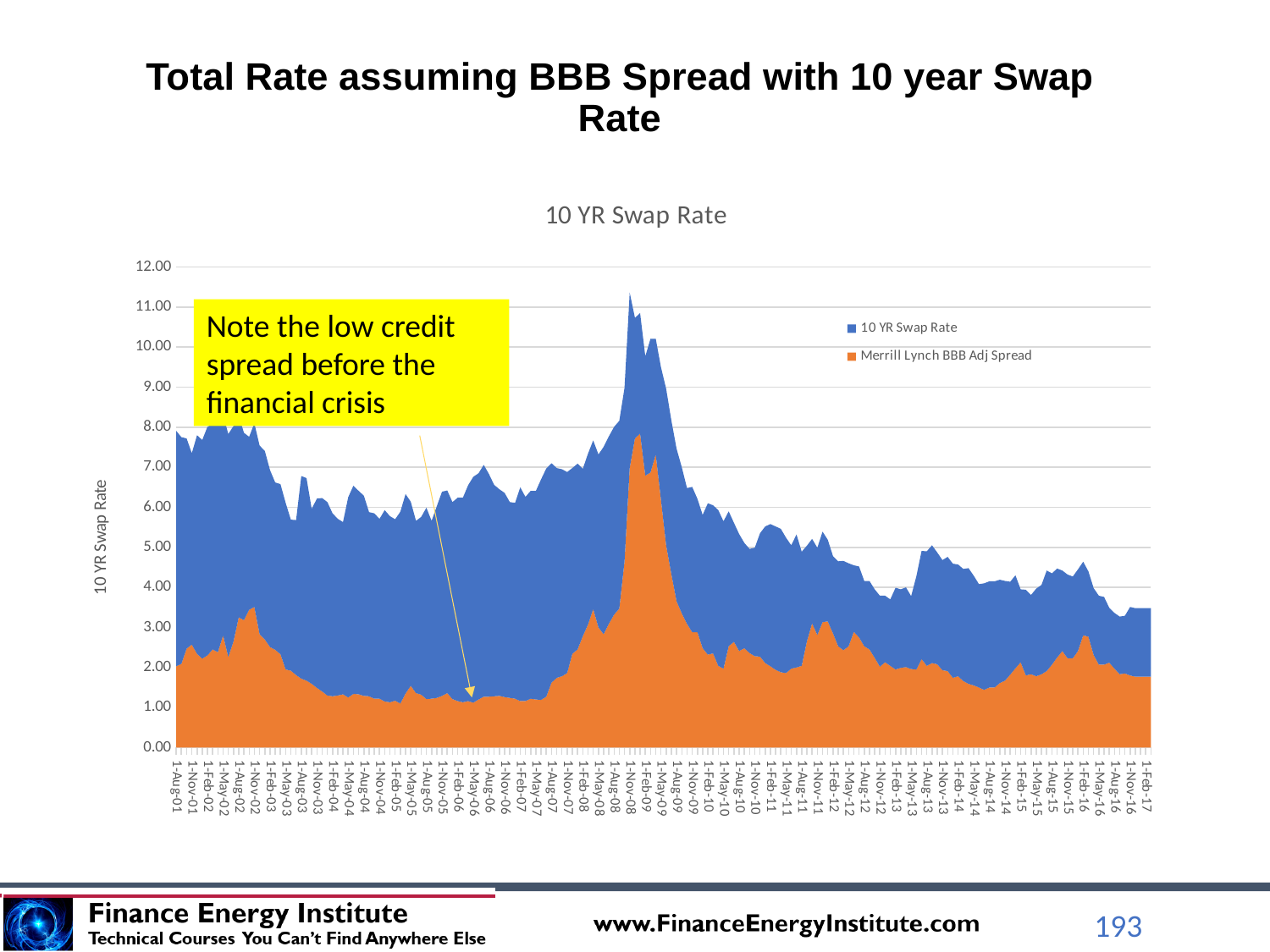

# Total Rate assuming BBB Spread with 10 year Swap Rate

### Chart:

| Category | 10 YR Swap Rate | Merrill Lynch BBB Adj Spread |
|---|---|---|
| 37104 | 5.88 | 2.03 |
| 37135 | 5.66 | 2.09 |
| 37165 | 5.25 | 2.47 |
| 37196 | 4.78 | 2.57 |
| 37226 | 5.46 | 2.34 |
| 37257 | 5.46 | 2.22 |
| 37288 | 5.71 | 2.3 |
| 37316 | 5.63 | 2.45 |
| 37347 | 6.09 | 2.38 |
| 37377 | 5.51 | 2.8 |
| 37408 | 5.57 | 2.26 |
| 37438 | 5.38 | 2.65 |
| 37469 | 5.04 | 3.25 |
| 37500 | 4.68 | 3.18 |
| 37530 | 4.32 | 3.44 |
| 37561 | 4.59 | 3.51 |
| 37591 | 4.71 | 2.83 |
| 37622 | 4.71 | 2.7 |
| 37653 | 4.42 | 2.51 |
| 37681 | 4.18 | 2.44 |
| 37712 | 4.25 | 2.33 |
| 37742 | 4.16 | 1.95 |
| 37773 | 3.77 | 1.92 |
| 37803 | 3.87 | 1.81 |
| 37834 | 5.06 | 1.72 |
| 37865 | 5.06 | 1.67 |
| 37895 | 4.37 | 1.59 |
| 37926 | 4.73 | 1.49 |
| 37956 | 4.83 | 1.4 |
| 37987 | 4.83 | 1.3 |
| 38018 | 4.57 | 1.28 |
| 38047 | 4.41 | 1.3 |
| 38078 | 4.3 | 1.33 |
| 38108 | 5.0 | 1.25 |
| 38139 | 5.2 | 1.34 |
| 38169 | 5.08 | 1.33 |
| 38200 | 5.0 | 1.29 |
| 38231 | 4.6 | 1.28 |
| 38261 | 4.63 | 1.22 |
| 38292 | 4.49 | 1.22 |
| 38322 | 4.78 | 1.15 |
| 38353 | 4.65 | 1.13 |
| 38384 | 4.53 | 1.17 |
| 38412 | 4.79 | 1.1 |
| 38443 | 4.98 | 1.35 |
| 38473 | 4.6 | 1.54 |
| 38504 | 4.3 | 1.36 |
| 38534 | 4.44 | 1.32 |
| 38565 | 4.78 | 1.21 |
| 38596 | 4.44 | 1.22 |
| 38626 | 4.79 | 1.24 |
| 38657 | 5.1 | 1.29 |
| 38687 | 5.06 | 1.36 |
| 38718 | 4.92 | 1.21 |
| 38749 | 5.08 | 1.16 |
| 38777 | 5.11 | 1.13 |
| 38808 | 5.39 | 1.16 |
| 38838 | 5.64 | 1.12 |
| 38869 | 5.65 | 1.2 |
| 38899 | 5.79 | 1.27 |
| 38930 | 5.56 | 1.27 |
| 38961 | 5.28 | 1.28 |
| 38991 | 5.16 | 1.29 |
| 39022 | 5.1 | 1.26 |
| 39052 | 4.89 | 1.24 |
| 39083 | 4.89 | 1.22 |
| 39114 | 5.34 | 1.16 |
| 39142 | 5.1 | 1.16 |
| 39173 | 5.19 | 1.22 |
| 39203 | 5.21 | 1.2 |
| 39234 | 5.51 | 1.19 |
| 39264 | 5.7 | 1.27 |
| 39295 | 5.48 | 1.62 |
| 39326 | 5.24 | 1.74 |
| 39356 | 5.17 | 1.78 |
| 39387 | 5.02 | 1.86 |
| 39417 | 4.64 | 2.34 |
| 39448 | 4.64 | 2.45 |
| 39479 | 4.18 | 2.78 |
| 39508 | 4.27 | 3.07 |
| 39539 | 4.21 | 3.46 |
| 39569 | 4.32 | 3.0 |
| 39600 | 4.68 | 2.83 |
| 39630 | 4.68 | 3.09 |
| 39661 | 4.69 | 3.32 |
| 39692 | 4.69 | 3.47 |
| 39722 | 4.34 | 4.64 |
| 39753 | 4.38 | 6.98 |
| 39783 | 3.01 | 7.72 |
| 39814 | 3.01 | 7.84 |
| 39845 | 2.98 | 6.79 |
| 39873 | 3.34 | 6.87 |
| 39904 | 2.89 | 7.32 |
| 39934 | 3.31 | 6.19 |
| 39965 | 3.91 | 5.05 |
| 39995 | 3.84 | 4.33 |
| 40026 | 3.81 | 3.65 |
| 40057 | 3.65 | 3.35 |
| 40087 | 3.39 | 3.09 |
| 40118 | 3.63 | 2.88 |
| 40148 | 3.33 | 2.88 |
| 40179 | 3.33 | 2.48 |
| 40210 | 3.78 | 2.32 |
| 40238 | 3.7 | 2.35 |
| 40269 | 3.89 | 2.04 |
| 40299 | 3.68 | 1.97 |
| 40330 | 3.37 | 2.53 |
| 40360 | 2.97 | 2.64 |
| 40391 | 2.92 | 2.41 |
| 40422 | 2.63 | 2.48 |
| 40452 | 2.6 | 2.36 |
| 40483 | 2.71 | 2.28 |
| 40513 | 3.08 | 2.27 |
| 40544 | 3.41 | 2.11 |
| 40575 | 3.55 | 2.03 |
| 40603 | 3.58 | 1.94 |
| 40634 | 3.58 | 1.88 |
| 40664 | 3.38 | 1.86 |
| 40695 | 3.08 | 1.97 |
| 40725 | 3.32 | 2.0 |
| 40756 | 2.85 | 2.04 |
| 40787 | 2.39 | 2.65 |
| 40817 | 2.11 | 3.1 |
| 40848 | 2.18 | 2.81 |
| 40878 | 2.26 | 3.13 |
| 40909 | 2.04 | 3.15 |
| 40940 | 1.93 | 2.85 |
| 40969 | 2.12 | 2.53 |
| 41000 | 2.23 | 2.43 |
| 41030 | 2.07 | 2.53 |
| 41061 | 1.66 | 2.89 |
| 41091 | 1.77 | 2.75 |
| 41122 | 1.63 | 2.53 |
| 41153 | 1.71 | 2.45 |
| 41183 | 1.71 | 2.24 |
| 41214 | 1.77 | 2.02 |
| 41244 | 1.66 | 2.13 |
| 41275 | 1.66 | 2.04 |
| 41306 | 2.04 | 1.95 |
| 41334 | 1.96 | 1.99 |
| 41365 | 1.99 | 2.01 |
| 41395 | 1.82 | 1.96 |
| 41426 | 2.33 | 1.95 |
| 41456 | 2.7 | 2.21 |
| 41487 | 2.86 | 2.04 |
| 41518 | 2.94 | 2.11 |
| 41548 | 2.79 | 2.08 |
| 41579 | 2.75 | 1.93 |
| 41609 | 2.85 | 1.91 |
| 41640 | 2.85 | 1.74 |
| 41671 | 2.79 | 1.78 |
| 41699 | 2.8 | 1.66 |
| 41730 | 2.89 | 1.59 |
| 41760 | 2.74 | 1.55 |
| 41791 | 2.58 | 1.5 |
| 41821 | 2.66 | 1.44 |
| 41852 | 2.65 | 1.5 |
| 41883 | 2.65 | 1.5 |
| 41913 | 2.58 | 1.61 |
| 41944 | 2.49 | 1.67 |
| 41974 | 2.32 | 1.82 |
| 42005 | 2.32 | 1.98 |
| 42036 | 1.82 | 2.13 |
| 42064 | 2.14 | 1.8 |
| 42095 | 1.98 | 1.83 |
| 42125 | 2.19 | 1.78 |
| 42156 | 2.23 | 1.83 |
| 42186 | 2.51 | 1.91 |
| 42217 | 2.28 | 2.07 |
| 42248 | 2.22 | 2.25 |
| 42278 | 2.01 | 2.41 |
| 42309 | 2.09 | 2.23 |
| 42339 | 2.04 | 2.23 |
| 42370 | 2.04 | 2.41 |
| 42401 | 1.84 | 2.8 |
| 42430 | 1.63 | 2.77 |
| 42461 | 1.67 | 2.31 |
| 42491 | 1.72 | 2.07 |
| 42522 | 1.69 | 2.07 |
| 42552 | 1.37 | 2.12 |
| 42583 | 1.39 | 1.97 |
| 42614 | 1.44 | 1.83 |
| 42644 | 1.44 | 1.85 |
| 42675 | 1.71 | 1.8 |
| 42705 | 1.71 | 1.77 |
| 42736 | 1.71 | 1.77 |
| 42767 | 1.71 | 1.77 |
| 42795 | 1.71 | 1.77 |
Note the low credit spread before the financial crisis
193